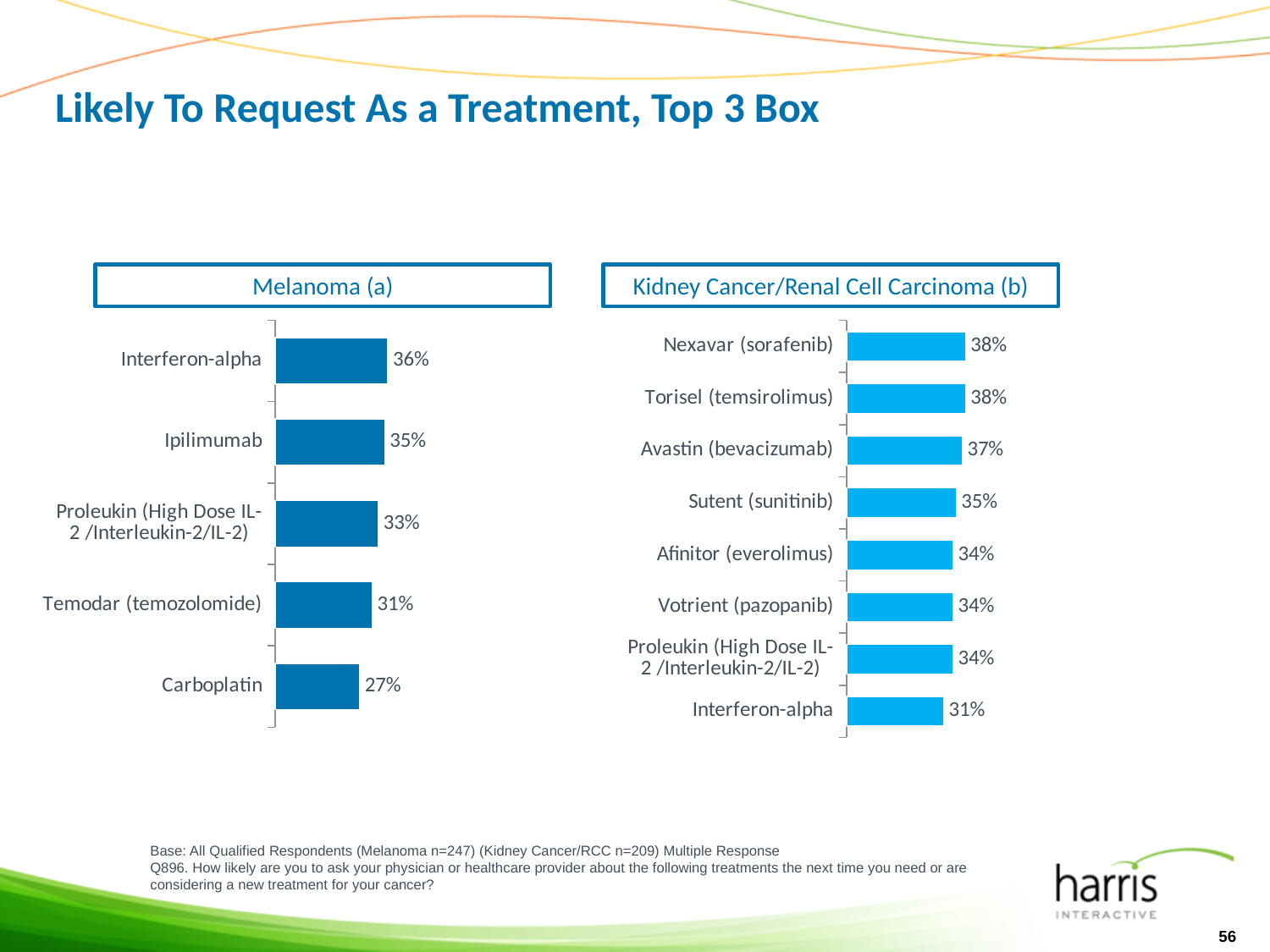

# Likely To Request As a Treatment, Top 3 Box
Melanoma (a)
Kidney Cancer/Renal Cell Carcinoma (b)

### Chart

| Category | Melanoma (a) |
|---|---|
| Interferon-alpha | 0.3600000000000003 |
| Ipilimumab | 0.3500000000000003 |
| Proleukin (High Dose IL-2 /Interleukin-2/IL-2) | 0.33000000000000235 |
| Temodar (temozolomide) | 0.31000000000000183 |
| Carboplatin | 0.27 |

### Chart

| Category | Kidney Cancer/RCC (b) |
|---|---|
| Nexavar (sorafenib) | 0.38000000000000206 |
| Torisel (temsirolimus) | 0.38000000000000206 |
| Avastin (bevacizumab) | 0.3700000000000004 |
| Sutent (sunitinib) | 0.3500000000000003 |
| Afinitor (everolimus) | 0.34 |
| Votrient (pazopanib) | 0.34 |
| Proleukin (High Dose IL-2 /Interleukin-2/IL-2) | 0.34 |
| Interferon-alpha | 0.31000000000000183 |
Base: All Qualified Respondents (Melanoma n=247) (Kidney Cancer/RCC n=209) Multiple Response
Q896. How likely are you to ask your physician or healthcare provider about the following treatments the next time you need or are considering a new treatment for your cancer?
56